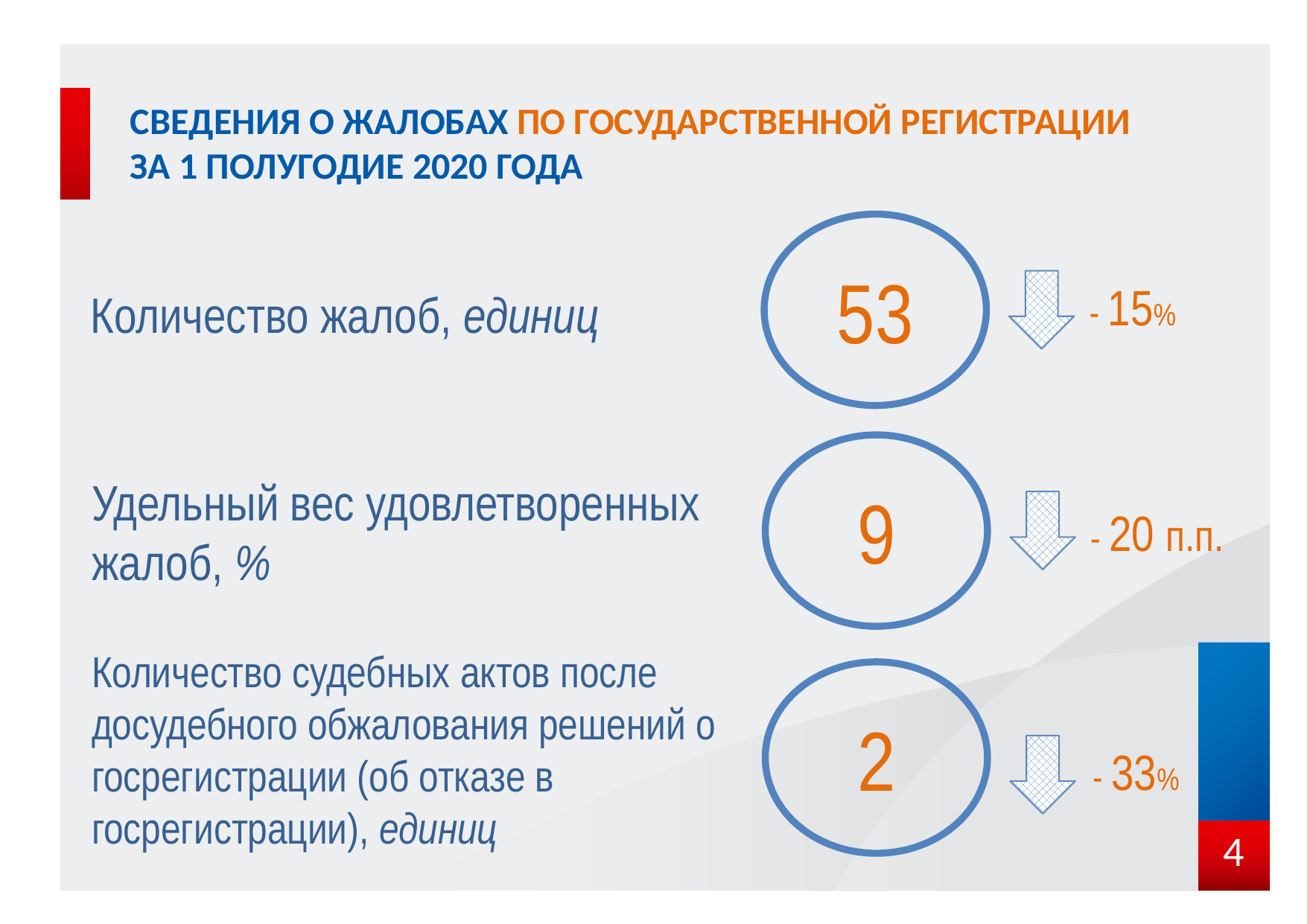

# СВЕДЕНИЯ О ЖАЛОБАХ ПО ГОСУДАРСТВЕННОЙ РЕГИСТРАЦИИ ЗА 1 ПОЛУГОДИЕ 2020 ГОДА
53
Количество жалоб, единиц

- 15%
9
Удельный вес удовлетворенных жалоб, %

- 20 п.п.
2
Количество судебных актов после досудебного обжалования решений о госрегистрации (об отказе в госрегистрации), единиц

- 33%
4